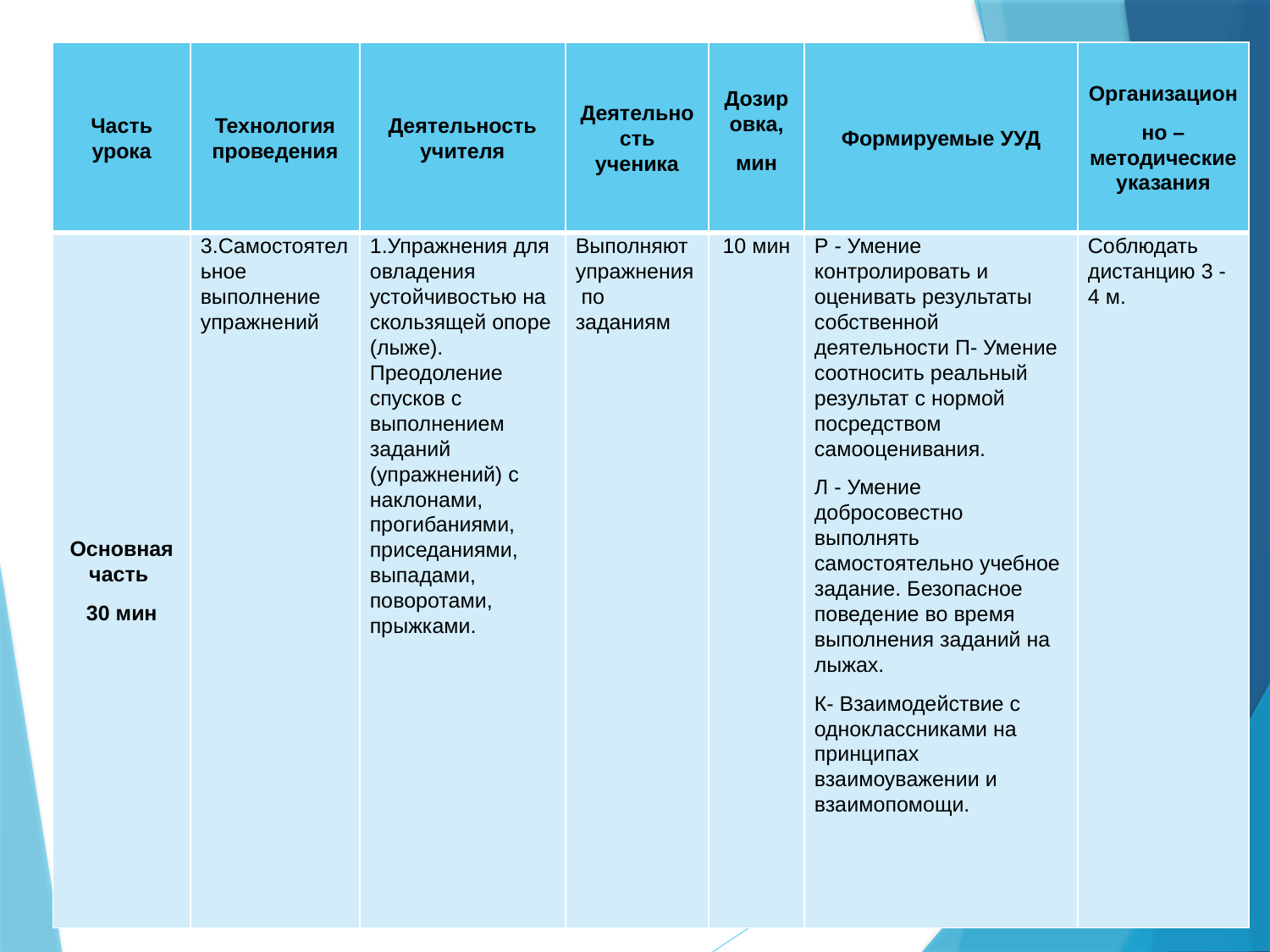

| Часть урока | Технология проведения | Деятельность учителя | Деятельность ученика | Дозировка, мин | Формируемые УУД | Организацион но – методические указания |
| --- | --- | --- | --- | --- | --- | --- |
| Основная часть 30 мин | 3.Самостоятельное выполнение упражнений | 1.Упражнения для овладения устойчивостью на скользящей опоре (лыже). Преодоление спусков с выполнением заданий (упражнений) с наклонами, прогибаниями, приседаниями, выпадами, поворотами, прыжками. | Выполняют упражнения по заданиям | 10 мин | Р - Умение контролировать и оценивать результаты собственной деятельности П- Умение соотносить реальный результат с нормой посредством самооценивания. Л - Умение добросовестно выполнять самостоятельно учебное задание. Безопасное поведение во время выполнения заданий на лыжах. К- Взаимодействие с одноклассниками на принципах взаимоуважении и взаимопомощи. | Соблюдать дистанцию 3 - 4 м. |